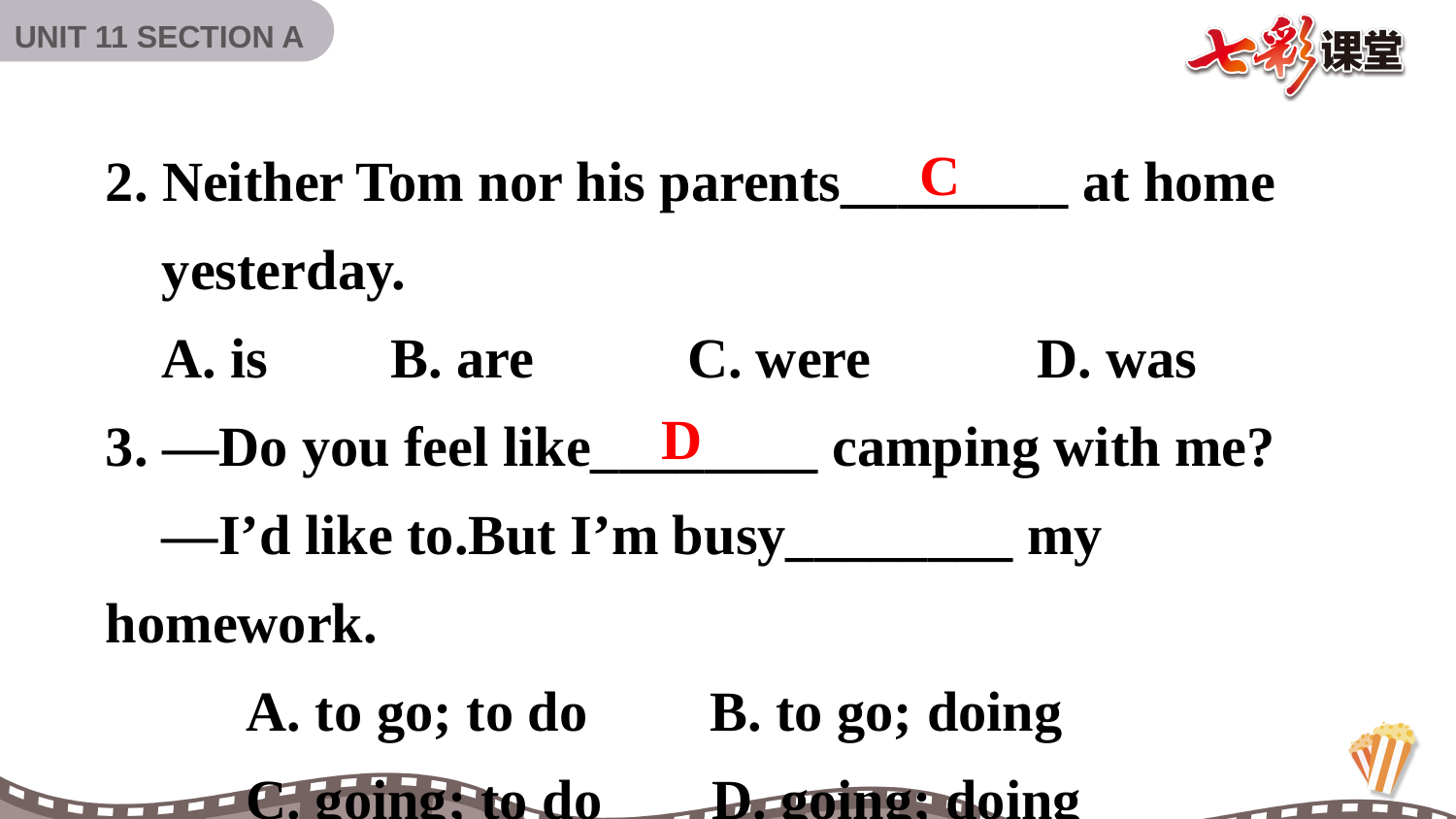

2. Neither Tom nor his parents________ at home
    yesterday.
    A. is　   B. are　　 C. were　　  D. was
3. —Do you feel like________ camping with me?
    —I’d like to.But I’m busy________ my homework.
          A. to go; to do　   B. to go; doing
          C. going; to do　  D. going; doing
C
D